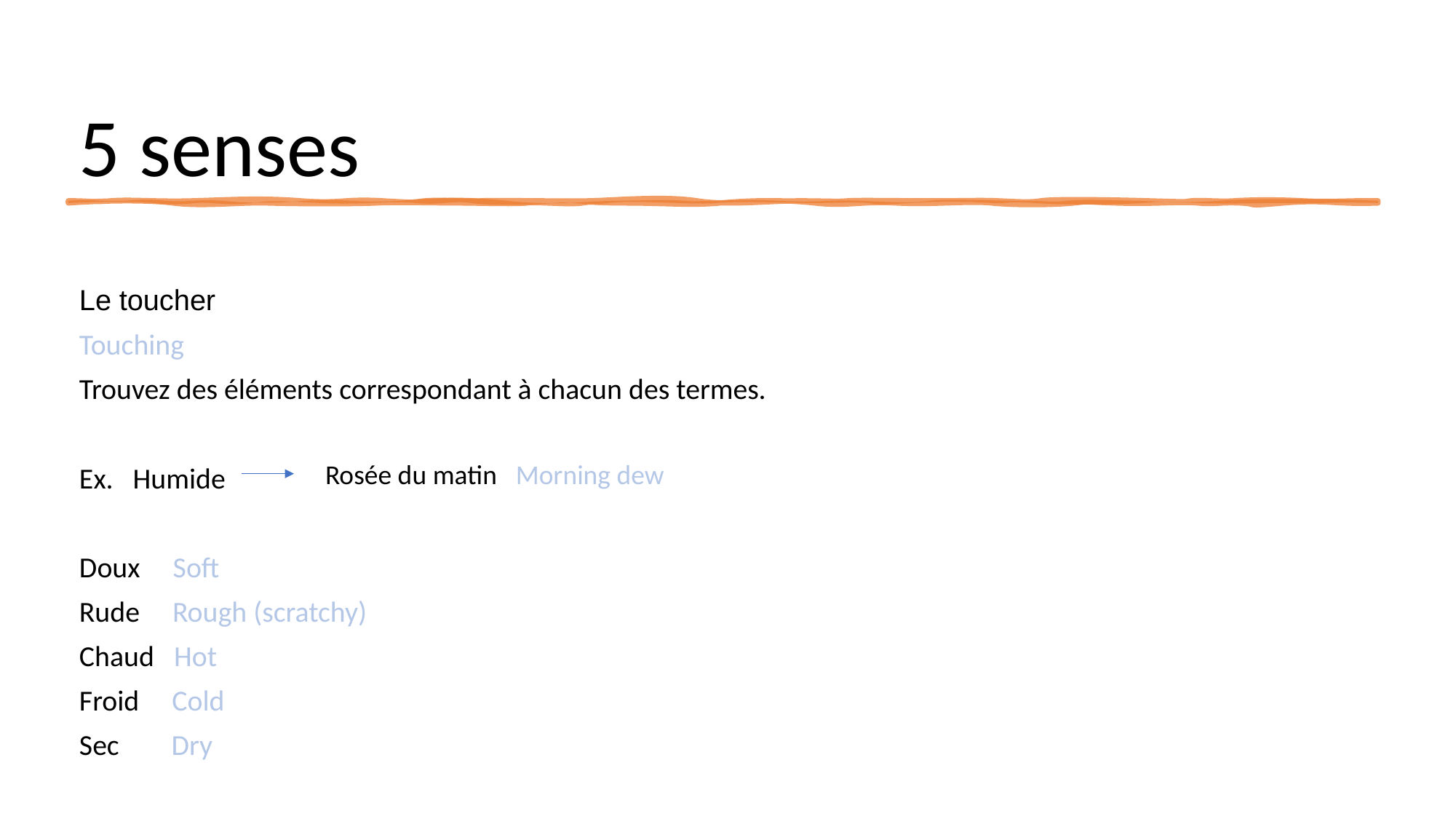

# 5 senses

Le toucher
Touching
Trouvez des éléments correspondant à chacun des termes.

Ex.   Humide

Doux     Soft
Rude     Rough (scratchy)
Chaud   Hot
Froid     Cold
Sec        Dry

Rosée du matin   Morning dew